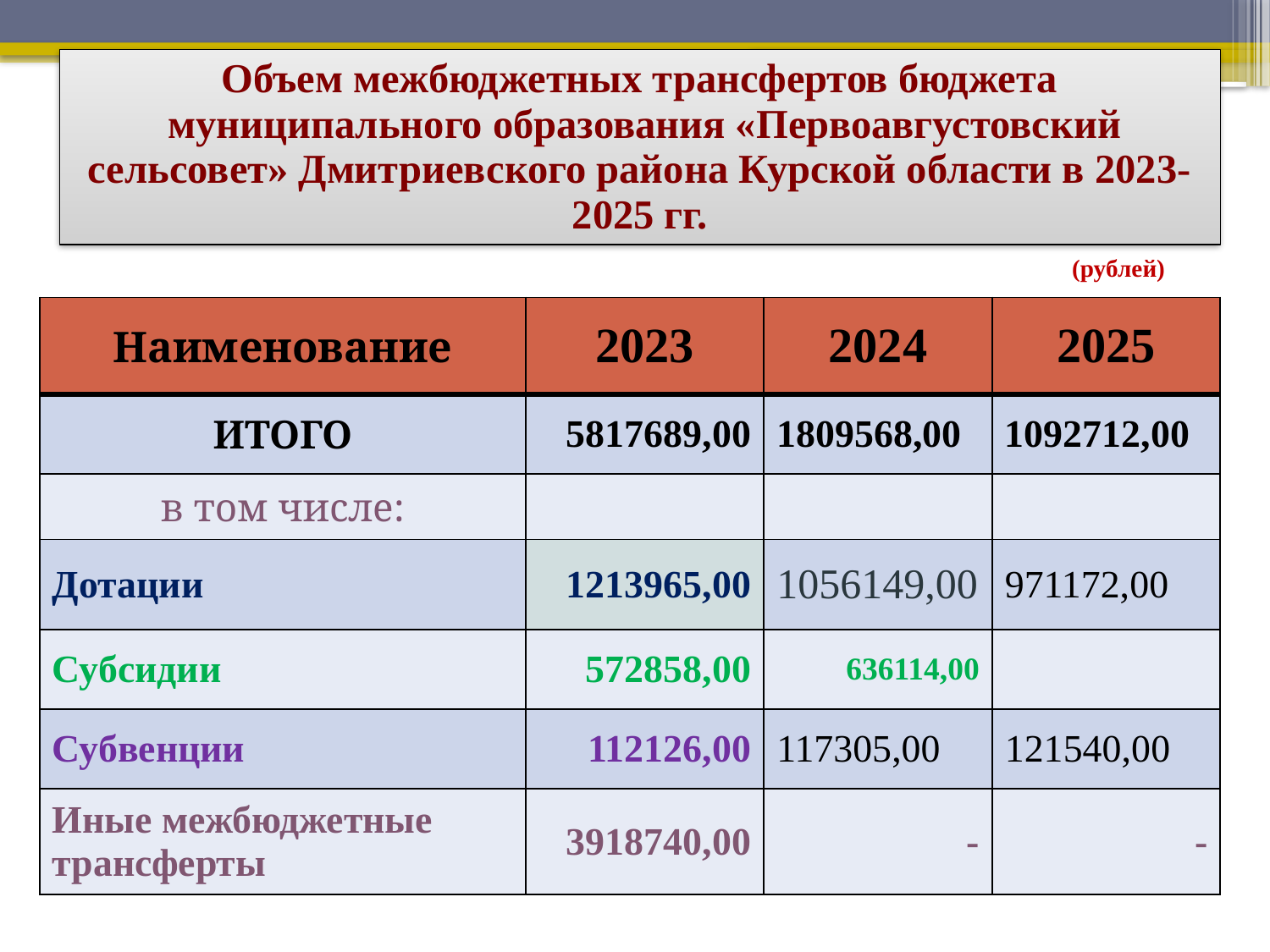

Объем межбюджетных трансфертов бюджета
 муниципального образования «Первоавгустовский сельсовет» Дмитриевского района Курской области в 2023-2025 гг.
    (рублей)
| Наименование | 2023 | 2024 | 2025 |
| --- | --- | --- | --- |
| ИТОГО | 5817689,00 | 1809568,00 | 1092712,00 |
| в том числе: |  |  |  |
| Дотации | 1213965,00 | 1056149,00 | 971172,00 |
| Субсидии | 572858,00 | 636114,00 |  |
| Субвенции | 112126,00 | 117305,00 | 121540,00 |
| Иные межбюджетные трансферты | 3918740,00 | - | - |